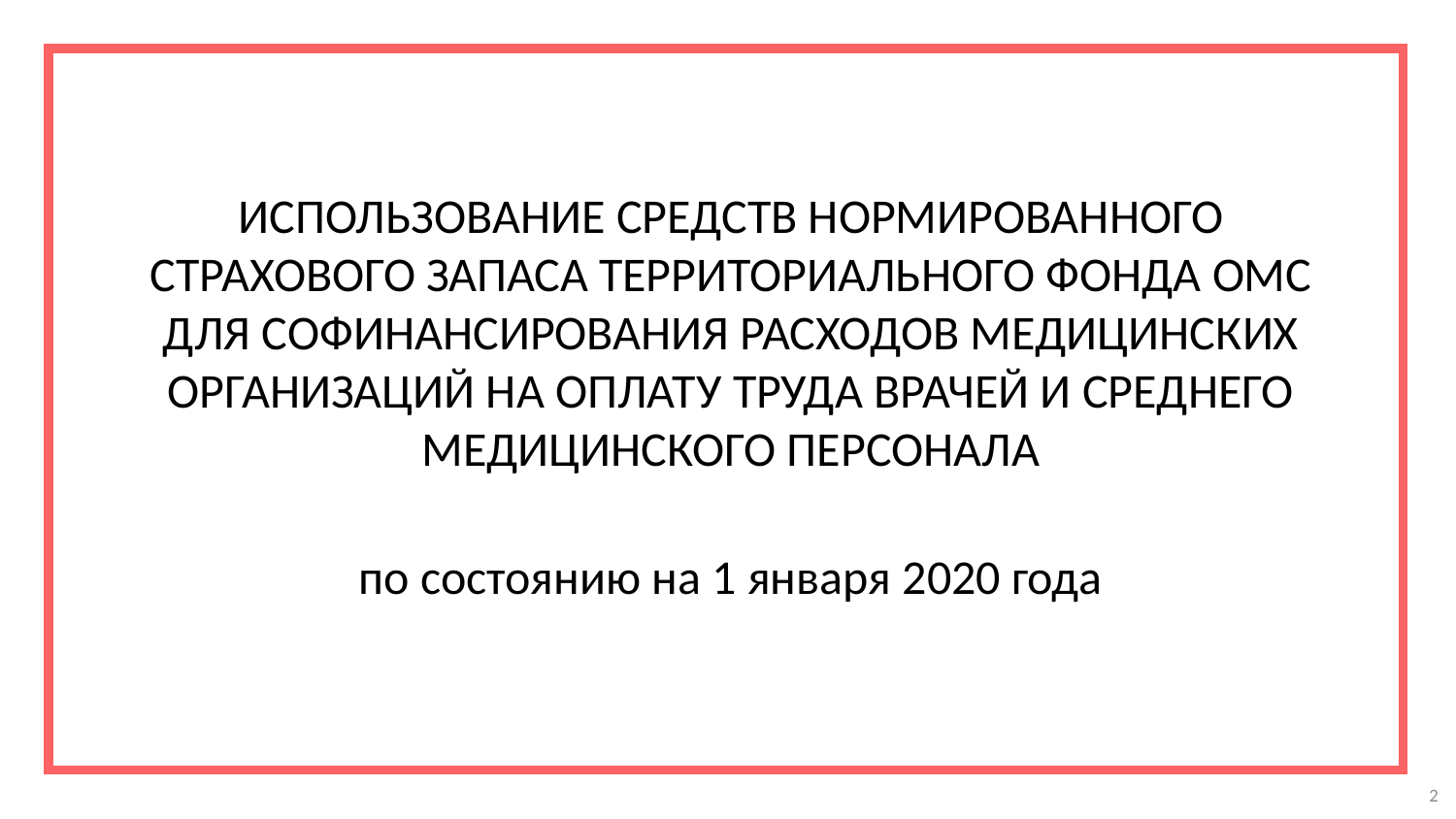

ИСПОЛЬЗОВАНИЕ СРЕДСТВ НОРМИРОВАННОГО СТРАХОВОГО ЗАПАСА ТЕРРИТОРИАЛЬНОГО ФОНДА ОМС ДЛЯ СОФИНАНСИРОВАНИЯ РАСХОДОВ МЕДИЦИНСКИХ ОРГАНИЗАЦИЙ НА ОПЛАТУ ТРУДА ВРАЧЕЙ И СРЕДНЕГО МЕДИЦИНСКОГО ПЕРСОНАЛА

по состоянию на 1 января 2020 года

2